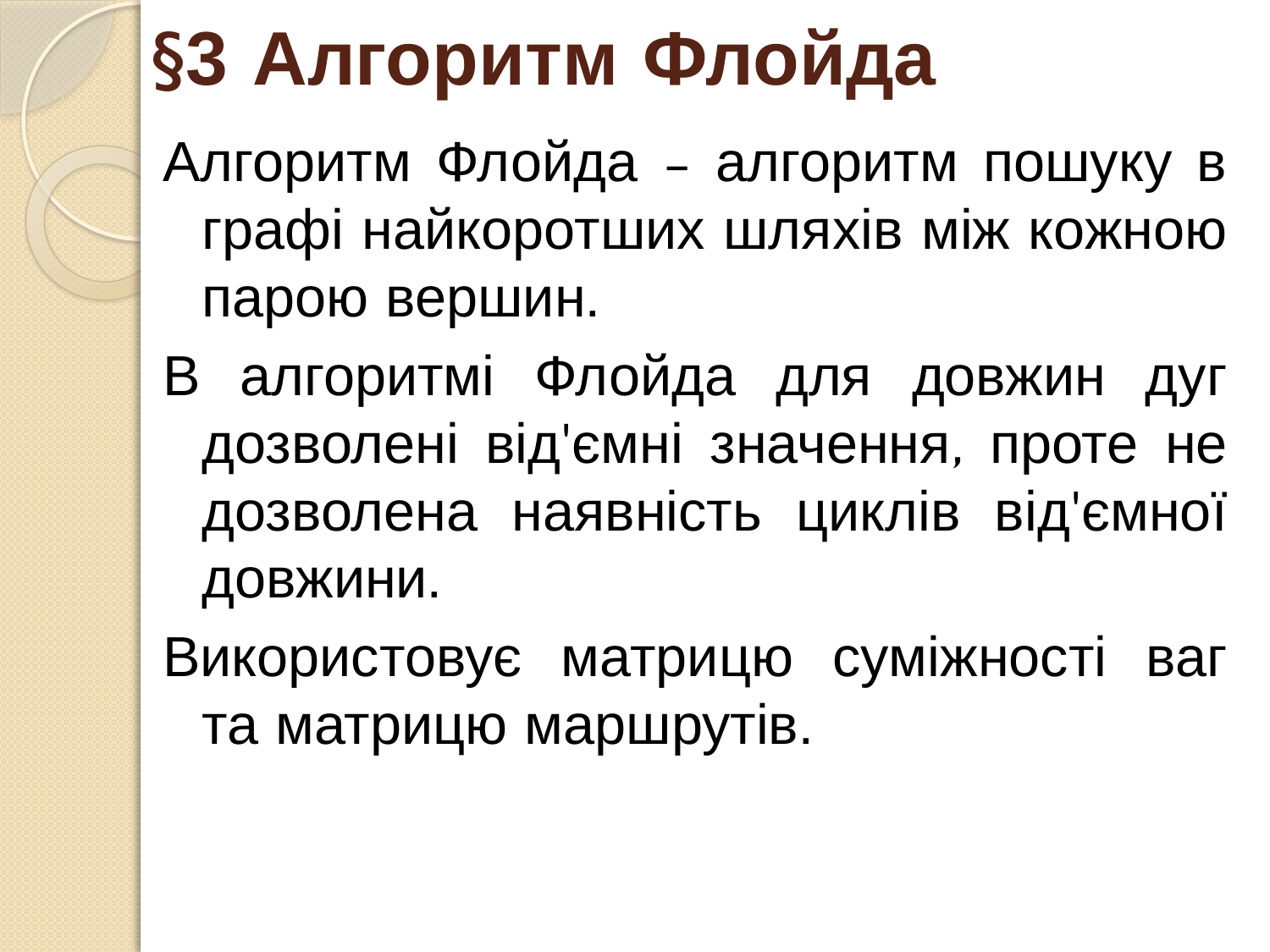

# §3 Алгоритм Флойда
Алгоритм Флойда – алгоритм пошуку в графі найкоротших шляхів між кожною парою вершин.
В алгоритмі Флойда для довжин дуг дозволені від'ємні значення, проте не дозволена наявність циклів від'ємної довжини.
Використовує матрицю суміжності ваг та матрицю маршрутів.